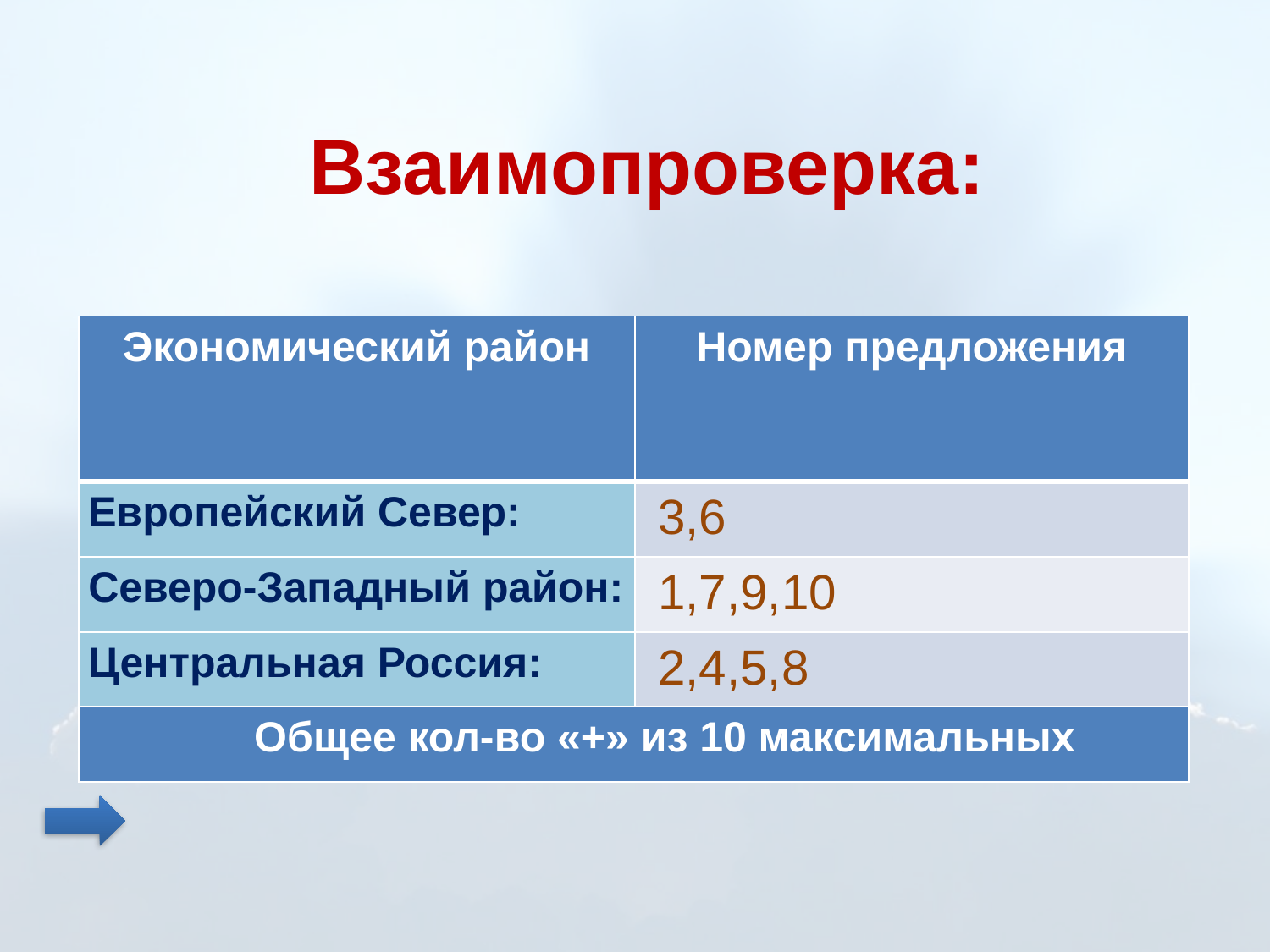

Взаимопроверка:
| Экономический район | Номер предложения |
| --- | --- |
| Европейский Север: | 3,6 |
| Северо-Западный район: | 1,7,9,10 |
| Центральная Россия: | 2,4,5,8 |
| Общее кол-во «+» из 10 максимальных |  |